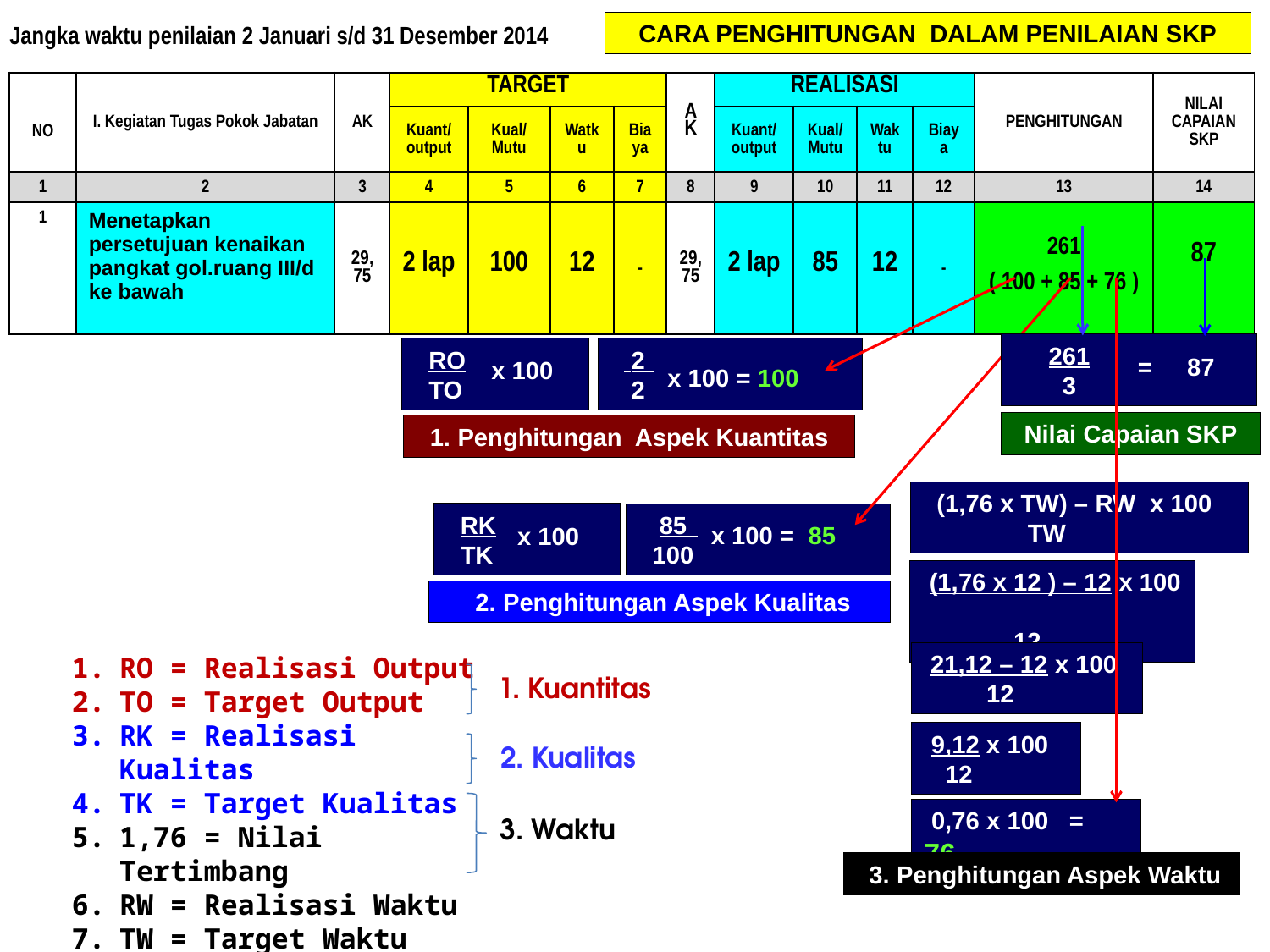

CARA PENGHITUNGAN  DALAM PENILAIAN SKP
Jangka waktu penilaian 2 Januari s/d 31 Desember 2014
| NO | I. Kegiatan Tugas Pokok Jabatan | AK | TARGET |  |  |  | AK | REALISASI |  |  |  | PENGHITUNGAN | NILAI CAPAIAN SKP |
| --- | --- | --- | --- | --- | --- | --- | --- | --- | --- | --- | --- | --- | --- |
|  |  |  | Kuant/ output | Kual/ Mutu | Watku | Biaya |  | Kuant/ output | Kual/ Mutu | Waktu | Biaya |  |  |
| 1 | 2 | 3 | 4 | 5 | 6 | 7 | 8 | 9 | 10 | 11 | 12 | 13 | 14 |
| 1 | Menetapkan persetujuan kenaikan pangkat gol.ruang III/d ke bawah | 29, 75 | 2 lap | 100 | 12 | - | 29,75 | 2 lap | 85 | 12 | - | 261 ( 100 + 85 + 76 ) | 87 |
     261
       3
  RO
  TO
   2
   2
=     87
x 100
x 100 = 100
Nilai Capaian SKP
1. Penghitungan  Aspek Kuantitas
  (1,76 x TW) – RW  x 100
               TW
  RK
  TK
   85
  100
x 100 =  85
x 100
 (1,76 x 12 ) – 12 x 100
             12
 2. Penghitungan Aspek Kualitas
 21,12 – 12 x 100
         12
RO = Realisasi Output
TO = Target Output
RK = Realisasi Kualitas
TK = Target Kualitas
1,76 = Nilai Tertimbang
RW = Realisasi Waktu
TW = Target Waktu

1. Kuantitas
 9,12 x 100
   12

2. Kualitas

 0,76 x 100   =  76
3. Waktu
 3. Penghitungan Aspek Waktu